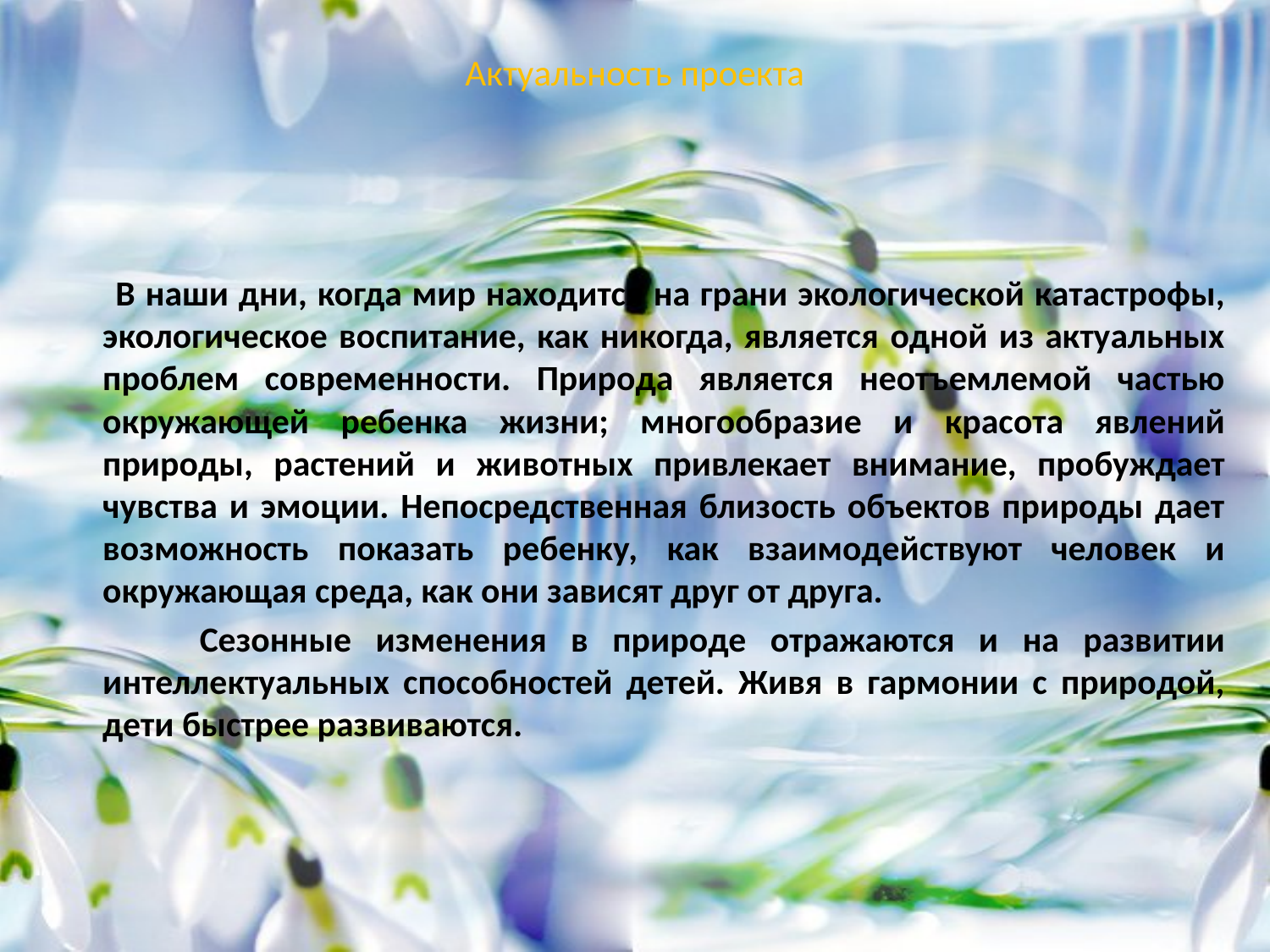

# Актуальность проекта
      В наши дни, когда мир находится на грани экологической катастрофы, экологическое воспитание, как никогда, является одной из актуальных проблем современности. Природа является неотъемлемой частью окружающей ребенка жизни; многообразие и красота явлений природы, растений и животных привлекает внимание, пробуждает чувства и эмоции. Непосредственная близость объектов природы дает возможность показать ребенку, как взаимодействуют человек и окружающая среда, как они зависят друг от друга.
      Сезонные изменения в природе отражаются и на развитии интеллектуальных способностей детей. Живя в гармонии с природой, дети быстрее развиваются.